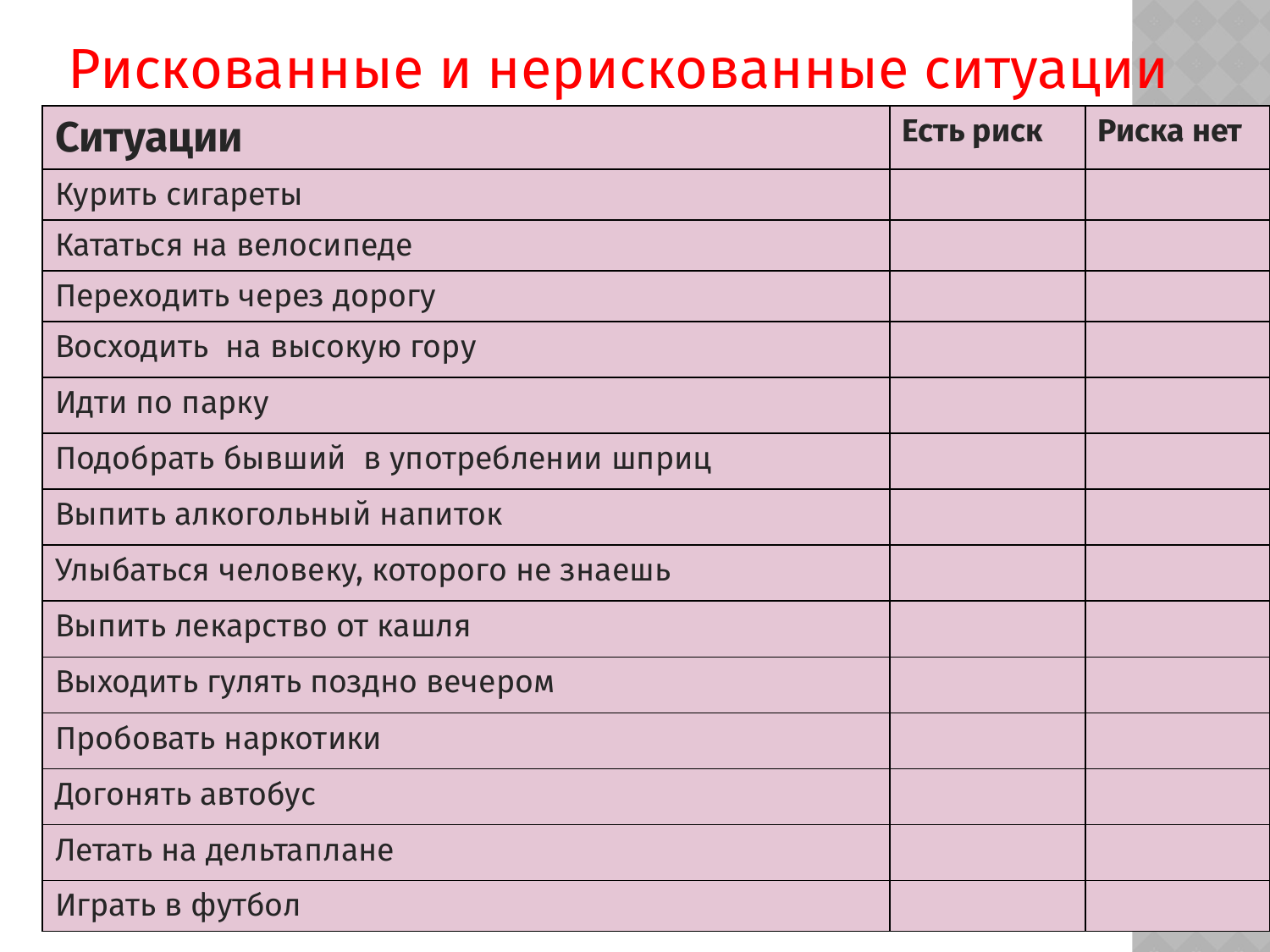

Рискованные и нерискованные ситуации
| Ситуации | Есть риск | Риска нет |
| --- | --- | --- |
| Курить сигареты |  |  |
| Кататься на велосипеде |  |  |
| Переходить через дорогу |  |  |
| Восходить на высокую гору |  |  |
| Идти по парку |  |  |
| Подобрать бывший в употреблении шприц |  |  |
| Выпить алкогольный напиток |  |  |
| Улыбаться человеку, которого не знаешь |  |  |
| Выпить лекарство от кашля |  |  |
| Выходить гулять поздно вечером |  |  |
| Пробовать наркотики |  |  |
| Догонять автобус |  |  |
| Летать на дельтаплане |  |  |
| Играть в футбол |  |  |
#